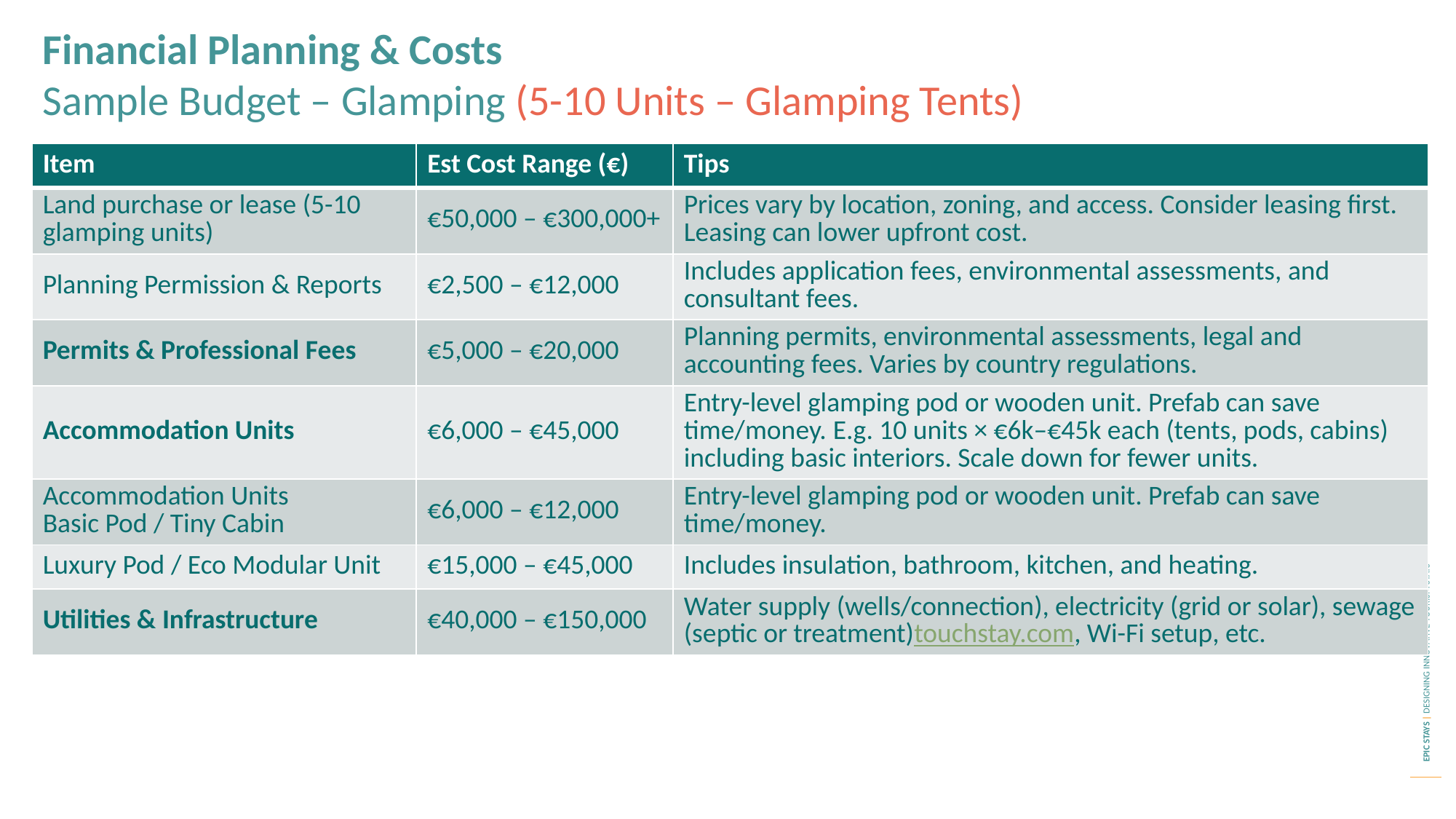

Financial Planning & Costs
Sample Budget – Glamping (5-10 Units – Glamping Tents)

| Item | Est Cost Range (€) | Tips |
| --- | --- | --- |
| Land purchase or lease (5-10 glamping units) | €50,000 – €300,000+ | Prices vary by location, zoning, and access. Consider leasing first. Leasing can lower upfront cost. |
| Planning Permission & Reports | €2,500 – €12,000 | Includes application fees, environmental assessments, and consultant fees. |
| Permits & Professional Fees | €5,000 – €20,000 | Planning permits, environmental assessments, legal and accounting fees. Varies by country regulations. |
| Accommodation Units | €6,000 – €45,000 | Entry-level glamping pod or wooden unit. Prefab can save time/money. E.g. 10 units × €6k–€45k each (tents, pods, cabins) including basic interiors. Scale down for fewer units. |
| Accommodation Units Basic Pod / Tiny Cabin | €6,000 – €12,000 | Entry-level glamping pod or wooden unit. Prefab can save time/money. |
| Luxury Pod / Eco Modular Unit | €15,000 – €45,000 | Includes insulation, bathroom, kitchen, and heating. |
| Utilities & Infrastructure | €40,000 – €150,000 | Water supply (wells/connection), electricity (grid or solar), sewage (septic or treatment)touchstay.com, Wi-Fi setup, etc. |